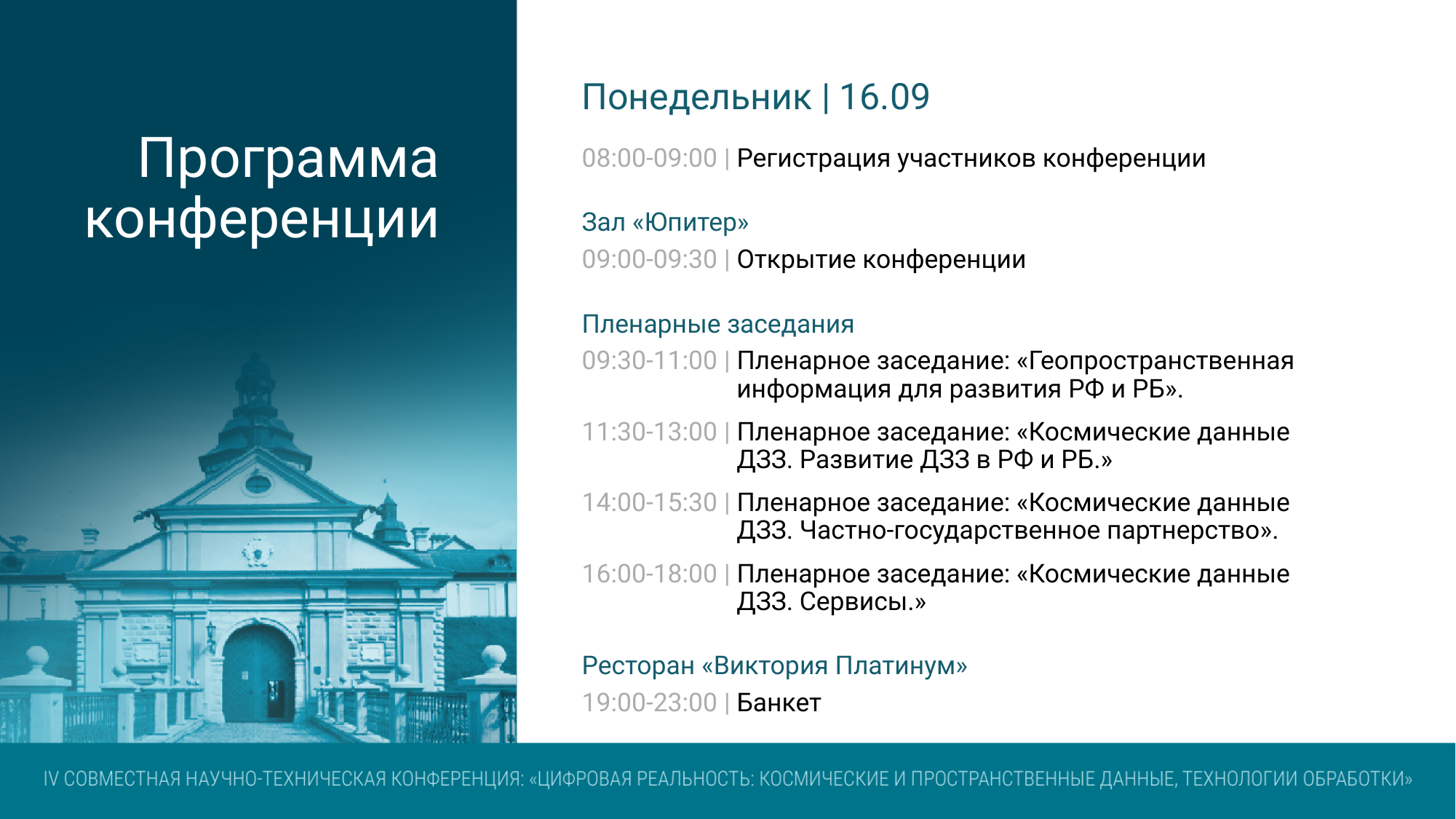

# Программа конференции
Понедельник | 16.09
08:00-09:00 | Регистрация участников конференции
Зал «Юпитер»
09:00-09:30 | Открытие конференции
Пленарные заседания
09:30-11:00 | Пленарное заседание: «Геопространственная информация для развития РФ и РБ».
11:30-13:00 | Пленарное заседание: «Космические данные ДЗЗ. Развитие ДЗЗ в РФ и РБ.»
14:00-15:30 | Пленарное заседание: «Космические данные ДЗЗ. Частно-государственное партнерство».
16:00-18:00 | Пленарное заседание: «Космические данные ДЗЗ. Сервисы.»
Ресторан «Виктория Платинум»
19:00-23:00 | Банкет